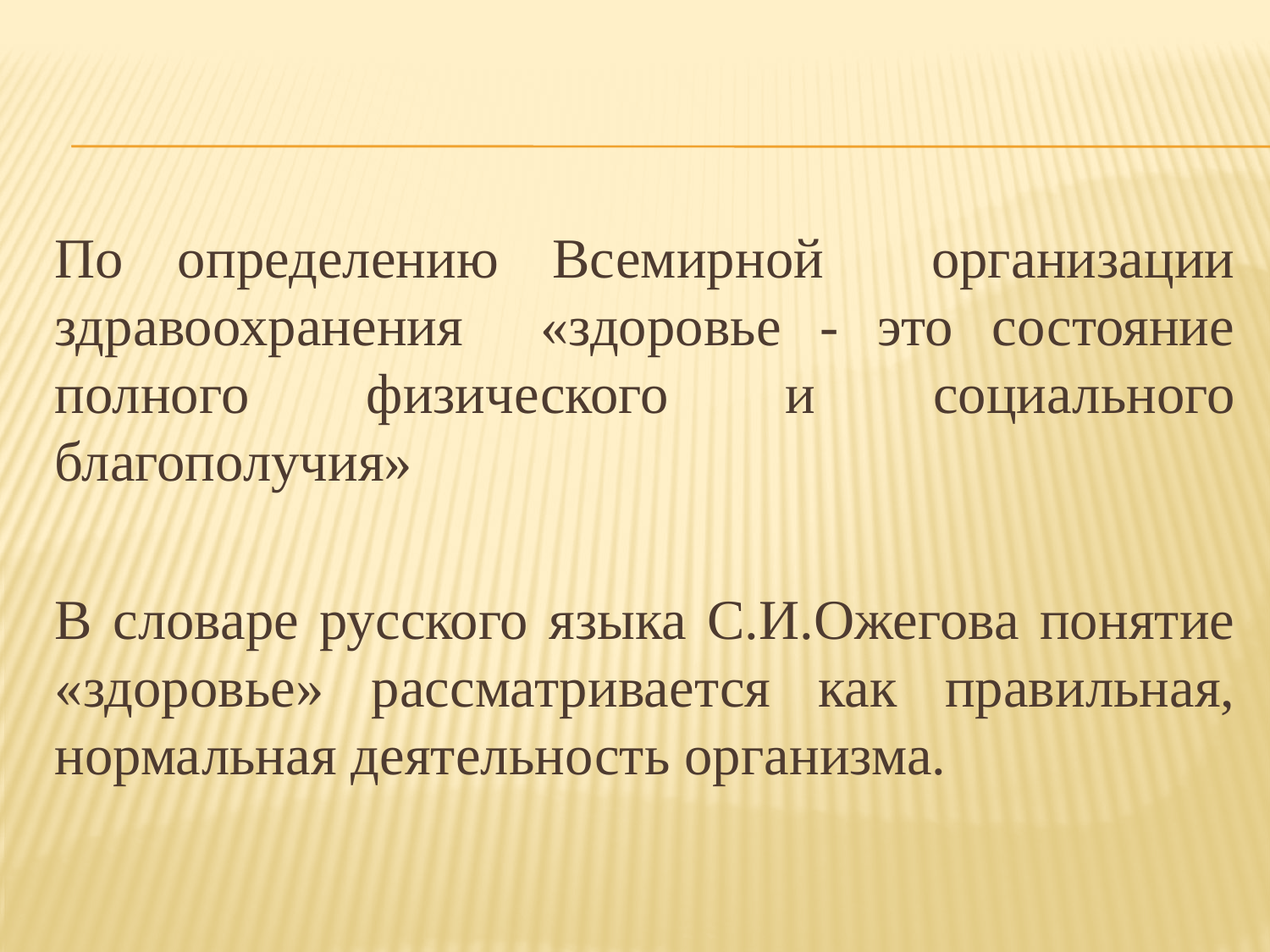

По определению Всемирной  организации здравоохранения  «здоровье - это состояние полного физического и социального благополучия»

В словаре русского языка С.И.Ожегова понятие «здоровье» рассматривается как правильная, нормальная деятельность организма.